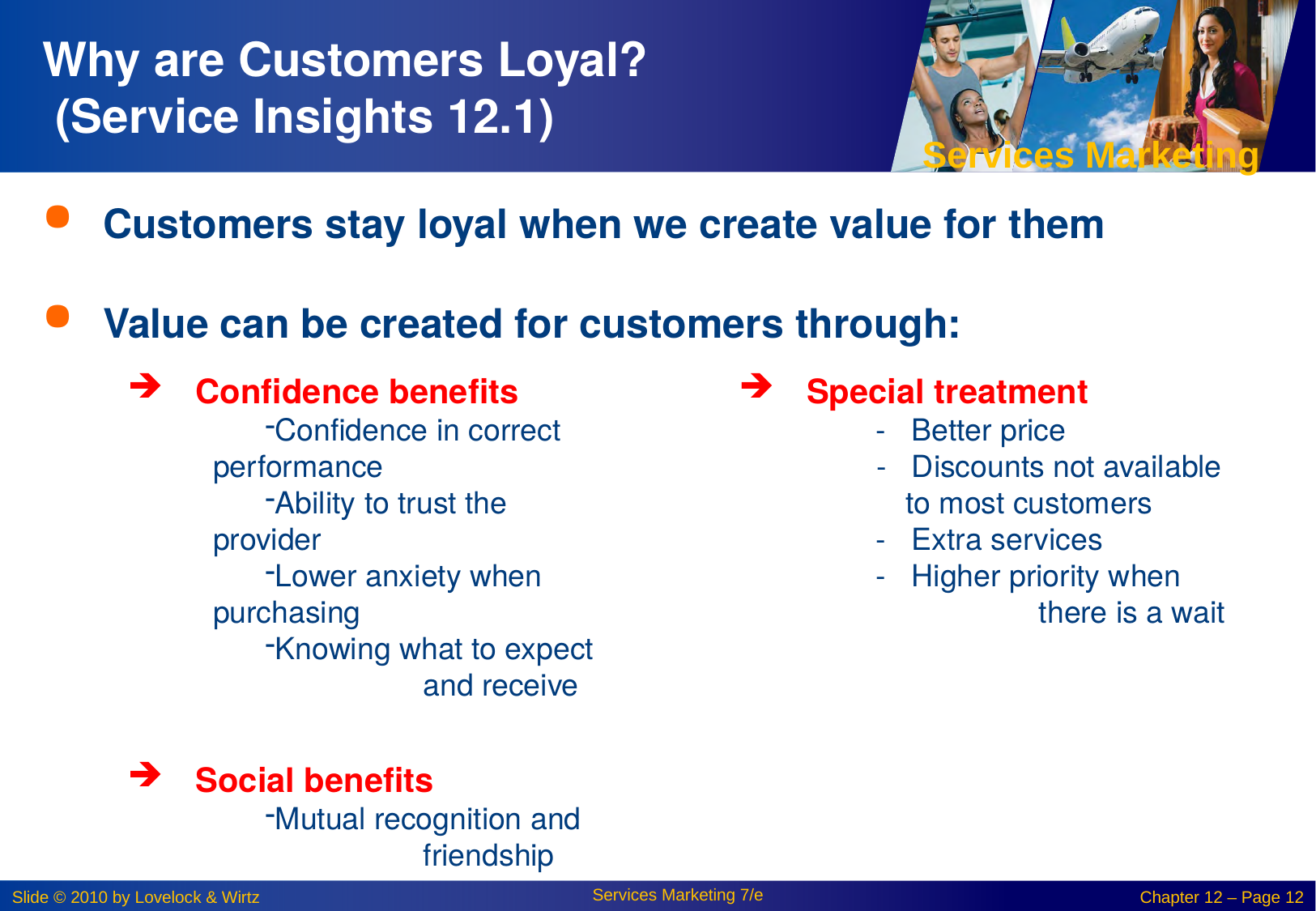

# Why are Customers Loyal? (Service Insights 12.1)
Customers stay loyal when we create value for them
Value can be created for customers through:

Confidence benefits
Confidence in correct 	performance
Ability to trust the 	provider
Lower anxiety when 	purchasing
Knowing what to expect 	and receive
Social benefits
Mutual recognition and 	friendship
Special treatment
-   Better price
-   Discounts not available 	 to most customers
-   Extra services
-   Higher priority when      	           there is a wait